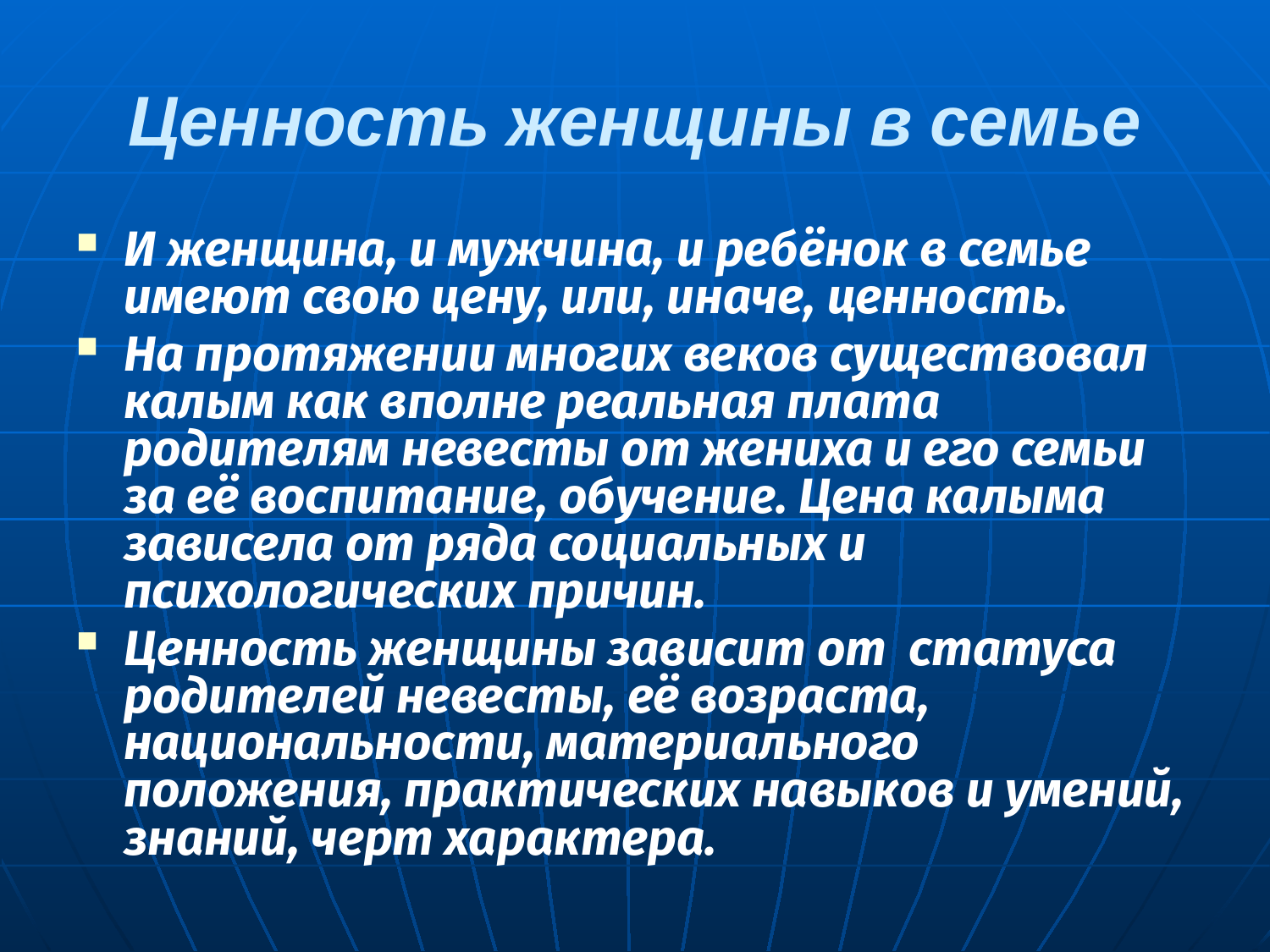

# Ценность женщины в семье
И женщина, и мужчина, и ребёнок в семье имеют свою цену, или, иначе, ценность.
На протяжении многих веков существовал калым как вполне реальная плата родителям невесты от жениха и его семьи за её воспитание, обучение. Цена калыма зависела от ряда социальных и психологических причин.
Ценность женщины зависит от  статуса родителей невесты, её возраста, национальности, материального положения, практических навыков и умений, знаний, черт характера.